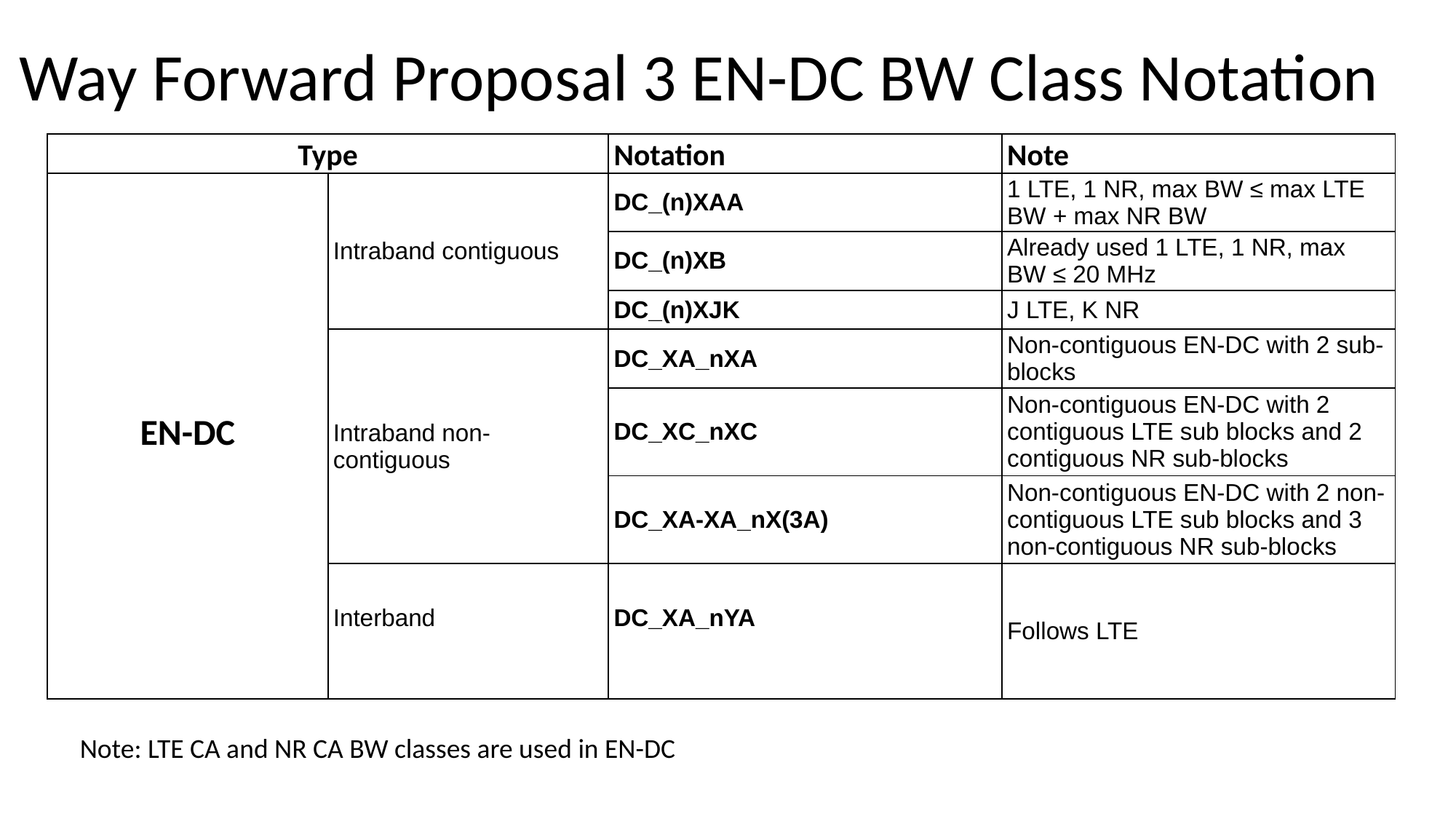

# Way Forward Proposal 3 EN-DC BW Class Notation
| Type |  | Notation | Note |
| --- | --- | --- | --- |
| EN-DC | Intraband contiguous | DC\_(n)XAA | 1 LTE, 1 NR, max BW ≤ max LTE BW + max NR BW |
|  |  | DC\_(n)XB | Already used 1 LTE, 1 NR, max BW ≤ 20 MHz |
|  |  | DC\_(n)XJK | J LTE, K NR |
|  | Intraband non-contiguous | DC\_XA\_nXA | Non-contiguous EN-DC with 2 sub-blocks |
|  |  | DC\_XC\_nXC | Non-contiguous EN-DC with 2 contiguous LTE sub blocks and 2 contiguous NR sub-blocks |
|  |  | DC\_XA-XA\_nX(3A) | Non-contiguous EN-DC with 2 non-contiguous LTE sub blocks and 3 non-contiguous NR sub-blocks |
|  | Interband | DC\_XA\_nYA | Follows LTE |
Note: LTE CA and NR CA BW classes are used in EN-DC